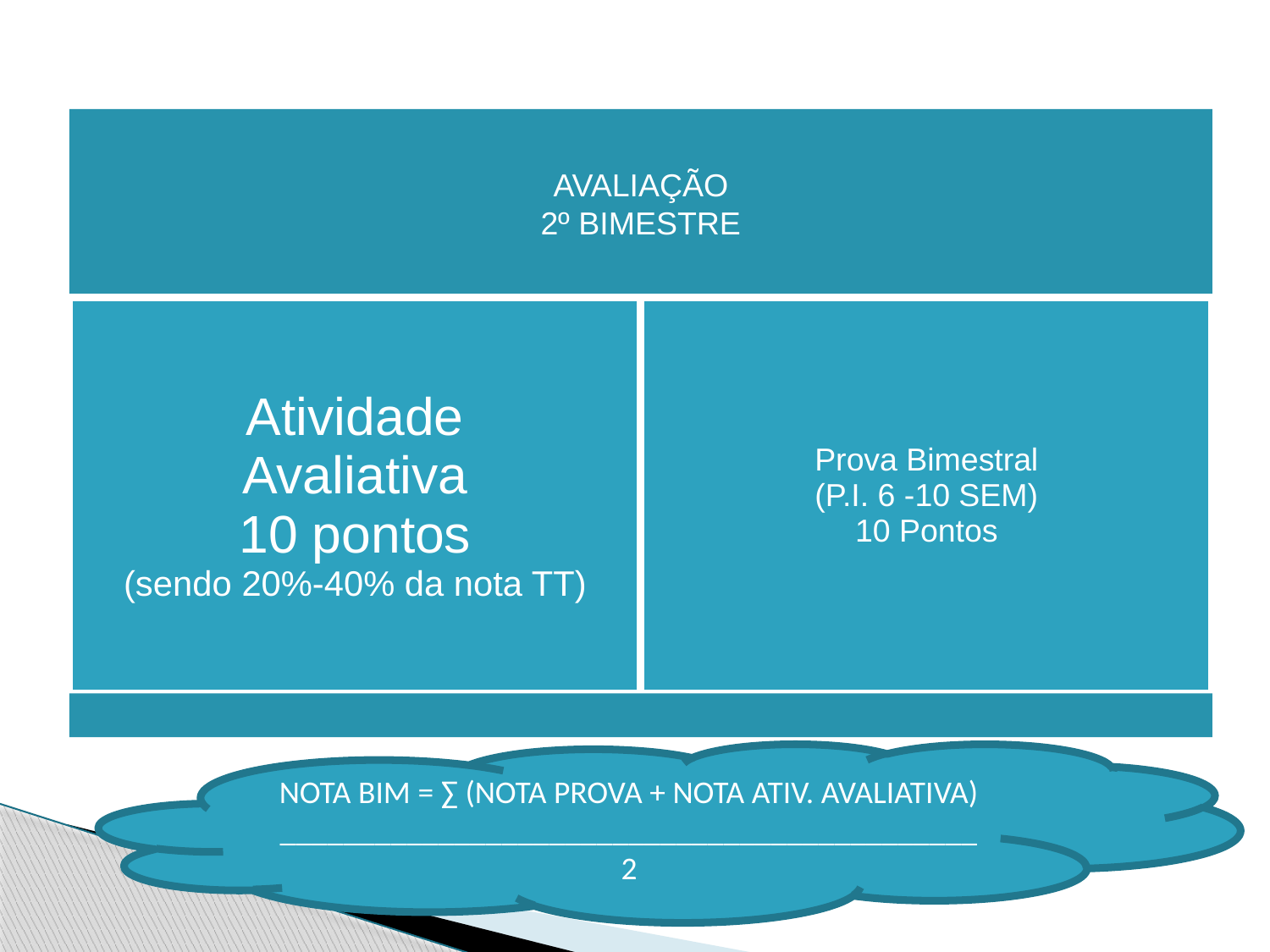

AVALIAÇÃO
2º BIMESTRE
Atividade
Avaliativa
10 pontos
(sendo 20%-40% da nota TT)
Prova Bimestral
(P.I. 6 -10 SEM)
10 Pontos
NOTA BIM = ∑ (NOTA PROVA + NOTA ATIV. AVALIATIVA)
____________________________________________
2